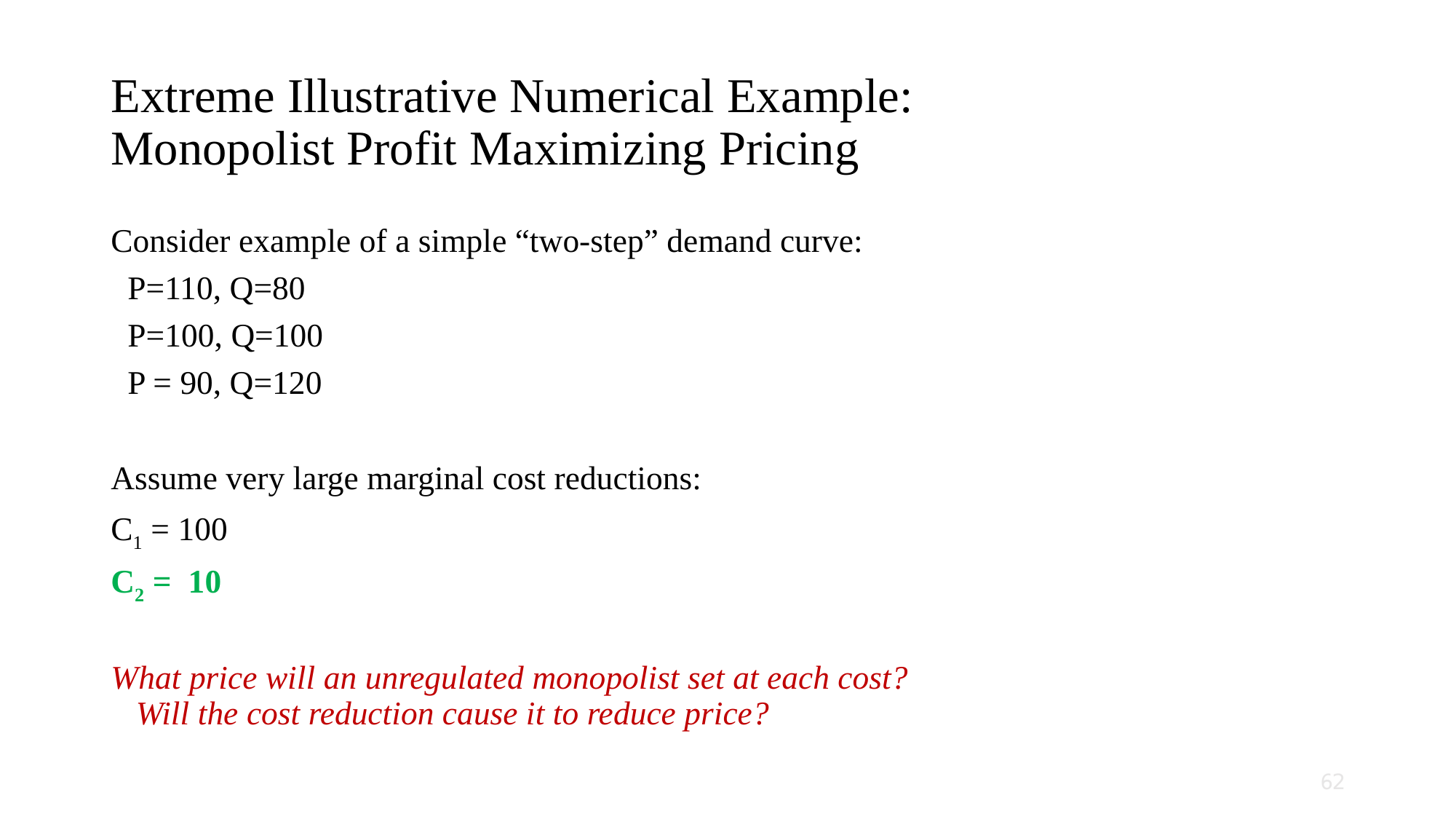

# Extreme Illustrative Numerical Example: Monopolist Profit Maximizing Pricing
Consider example of a simple “two-step” demand curve:
  P=110, Q=80
  P=100, Q=100
  P = 90, Q=120

Assume very large marginal cost reductions:
C1 = 100
C2 =  10

What price will an unregulated monopolist set at each cost?
Will the cost reduction cause it to reduce price?

62